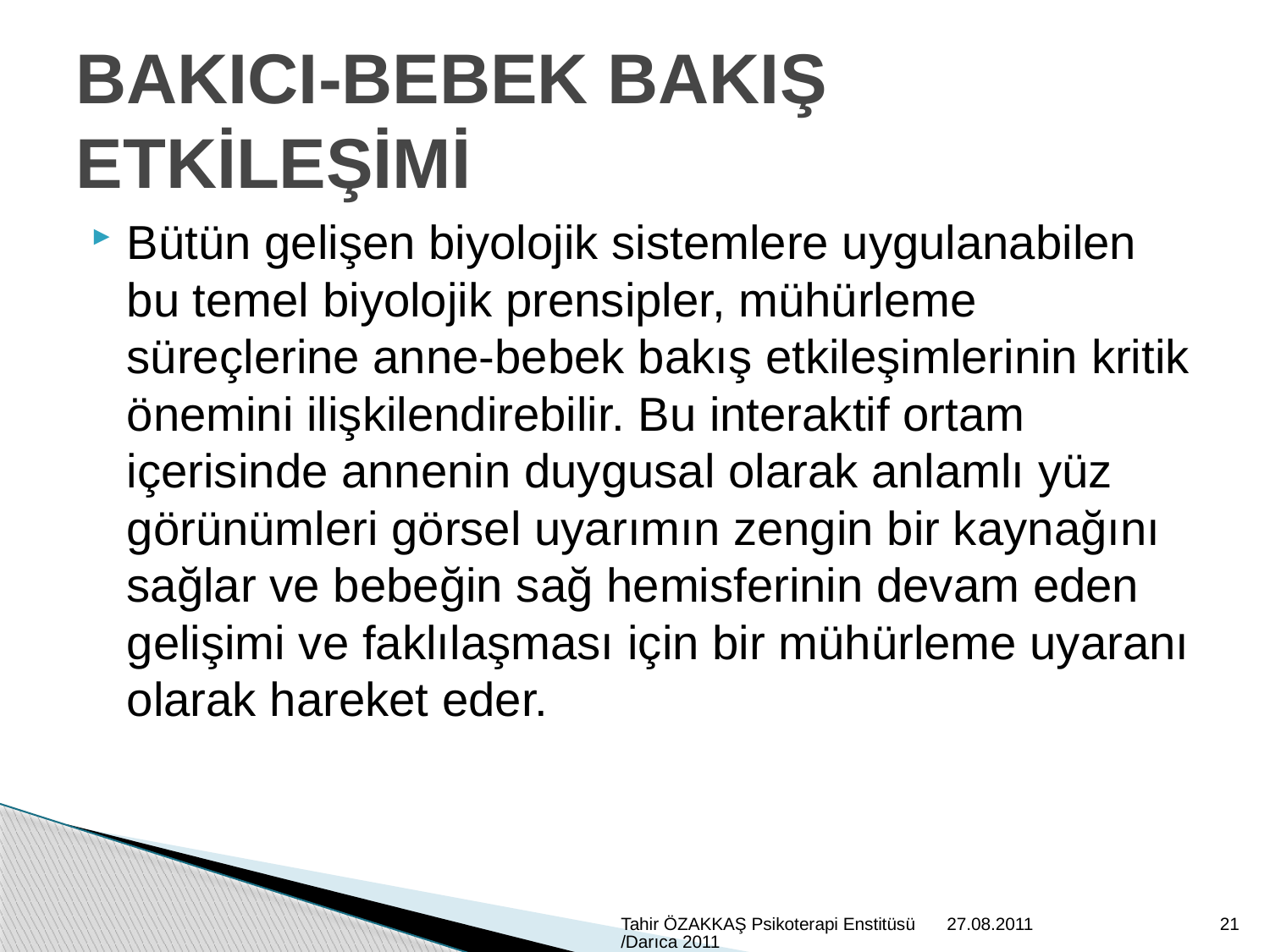

# BakIcI-Bebek BakIş Etkİleşİmİ
Bütün gelişen biyolojik sistemlere uygulanabilen bu temel biyolojik prensipler, mühürleme süreçlerine anne-bebek bakış etkileşimlerinin kritik önemini ilişkilendirebilir. Bu interaktif ortam içerisinde annenin duygusal olarak anlamlı yüz görünümleri görsel uyarımın zengin bir kaynağını sağlar ve bebeğin sağ hemisferinin devam eden gelişimi ve faklılaşması için bir mühürleme uyaranı olarak hareket eder.
Tahir ÖZAKKAŞ Psikoterapi Enstitüsü /Darıca 2011
27.08.2011
21